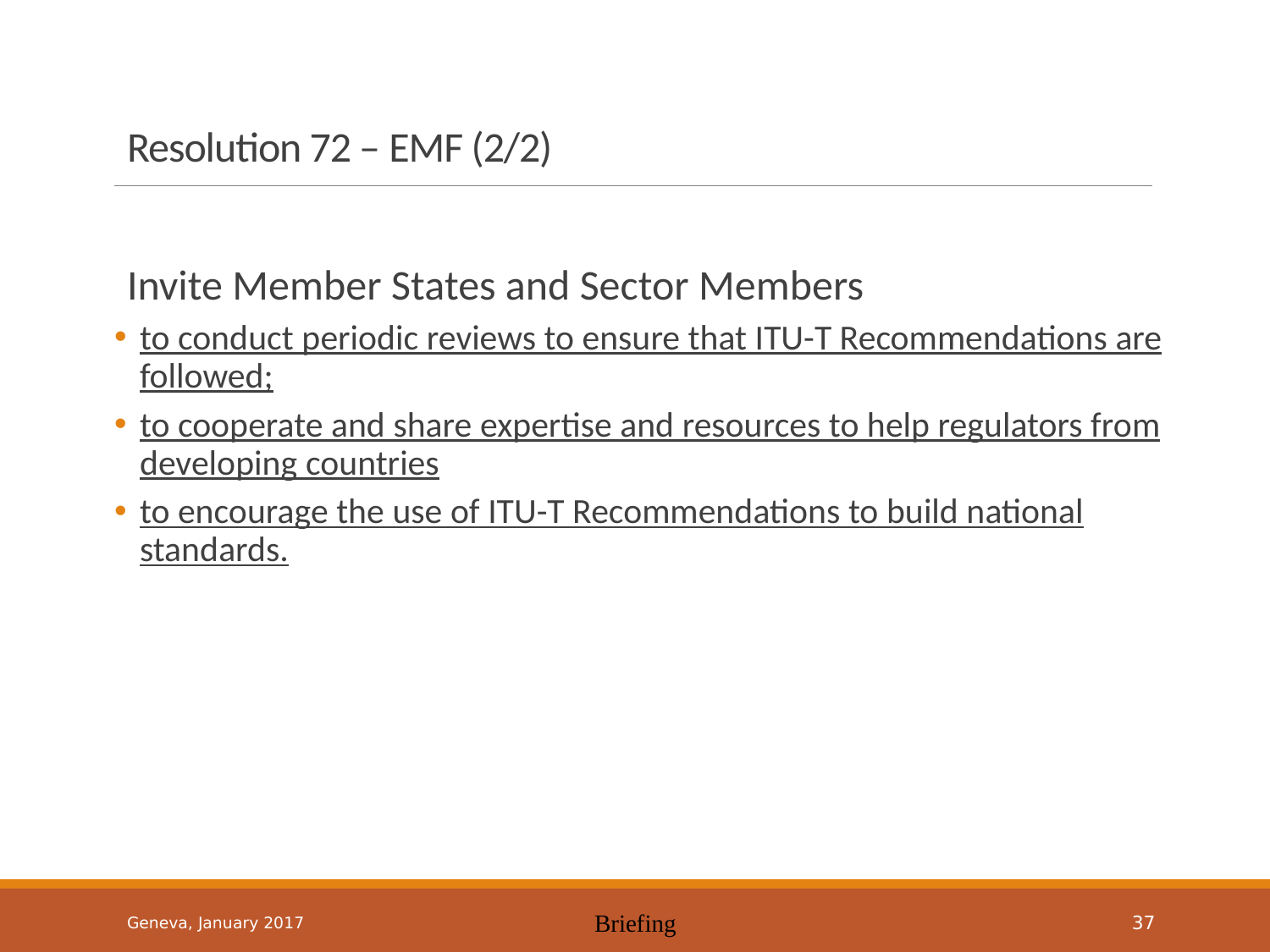

# Resolution 72 – EMF (2/2)

Invite Member States and Sector Members
to conduct periodic reviews to ensure that ITU-T Recommendations are followed;
to cooperate and share expertise and resources to help regulators from developing countries
to encourage the use of ITU-T Recommendations to build national standards.
Geneva, January 2017
Briefing
37